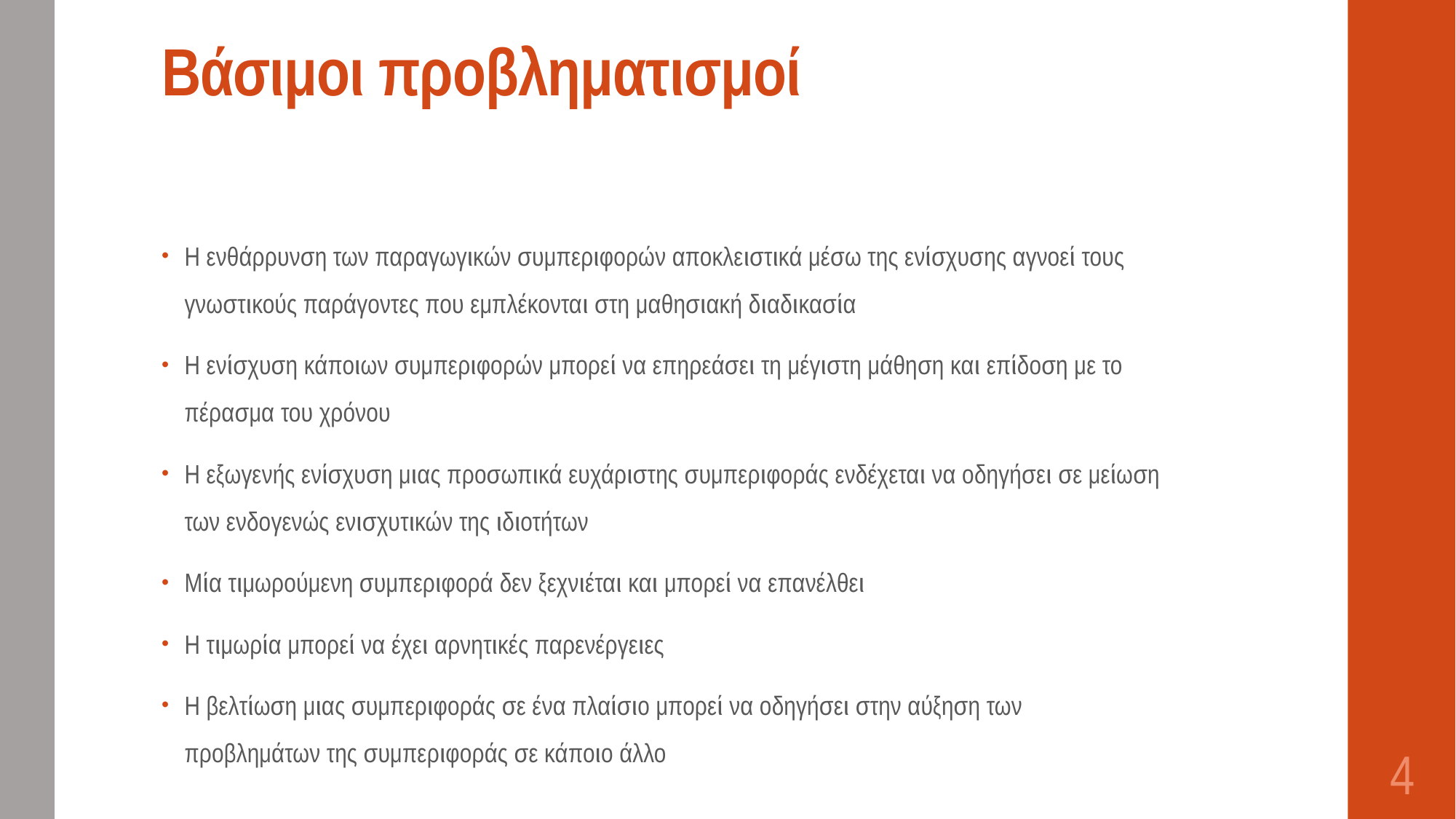

# Βάσιμοι προβληματισμοί
Η ενθάρρυνση των παραγωγικών συμπεριφορών αποκλειστικά μέσω της ενίσχυσης αγνοεί τους γνωστικούς παράγοντες που εμπλέκονται στη μαθησιακή διαδικασία
Η ενίσχυση κάποιων συμπεριφορών μπορεί να επηρεάσει τη μέγιστη μάθηση και επίδοση με το πέρασμα του χρόνου
Η εξωγενής ενίσχυση μιας προσωπικά ευχάριστης συμπεριφοράς ενδέχεται να οδηγήσει σε μείωση των ενδογενώς ενισχυτικών της ιδιοτήτων
Μία τιμωρούμενη συμπεριφορά δεν ξεχνιέται και μπορεί να επανέλθει
Η τιμωρία μπορεί να έχει αρνητικές παρενέργειες
Η βελτίωση μιας συμπεριφοράς σε ένα πλαίσιο μπορεί να οδηγήσει στην αύξηση των προβλημάτων της συμπεριφοράς σε κάποιο άλλο
4